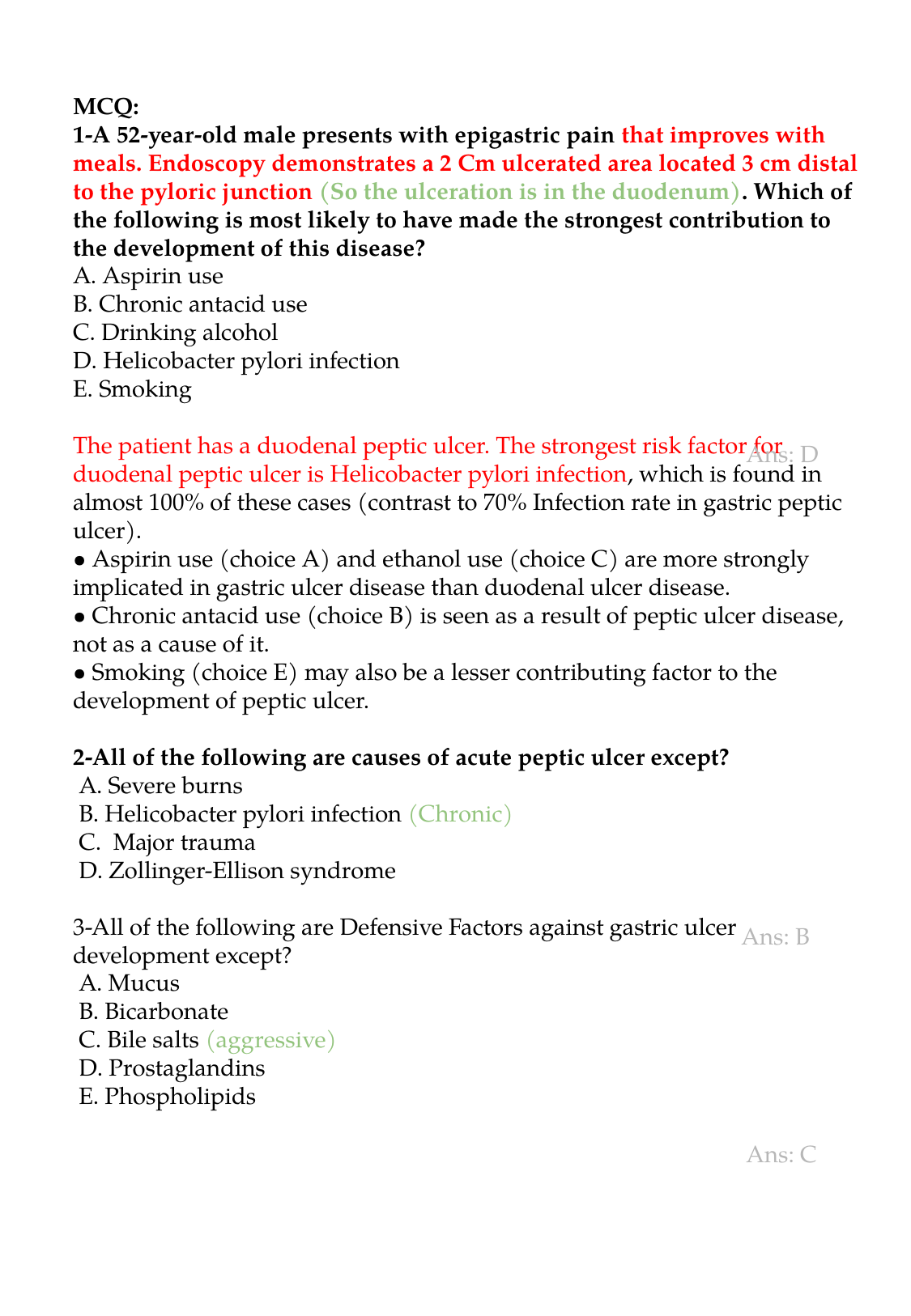

MCQ:
1-A 52-year-old male presents with epigastric pain that improves with meals. Endoscopy demonstrates a 2 Cm ulcerated area located 3 cm distal to the pyloric junction (So the ulceration is in the duodenum). Which of the following is most likely to have made the strongest contribution to the development of this disease?
A. Aspirin use
B. Chronic antacid use
C. Drinking alcohol
D. Helicobacter pylori infection
E. Smoking

The patient has a duodenal peptic ulcer. The strongest risk factor for duodenal peptic ulcer is Helicobacter pylori infection, which is found in almost 100% of these cases (contrast to 70% Infection rate in gastric peptic ulcer).
• Aspirin use (choice A) and ethanol use (choice C) are more strongly implicated in gastric ulcer disease than duodenal ulcer disease.
• Chronic antacid use (choice B) is seen as a result of peptic ulcer disease, not as a cause of it.
• Smoking (choice E) may also be a lesser contributing factor to the development of peptic ulcer.

2-All of the following are causes of acute peptic ulcer except?
 A. Severe burns
 B. Helicobacter pylori infection (Chronic)
 C.  Major trauma
 D. Zollinger-Ellison syndrome

3-All of the following are Defensive Factors against gastric ulcer development except?
 A. Mucus
 B. Bicarbonate
 C. Bile salts (aggressive)
 D. Prostaglandins
 E. Phospholipids

Ans: D
Ans: B
Ans: C